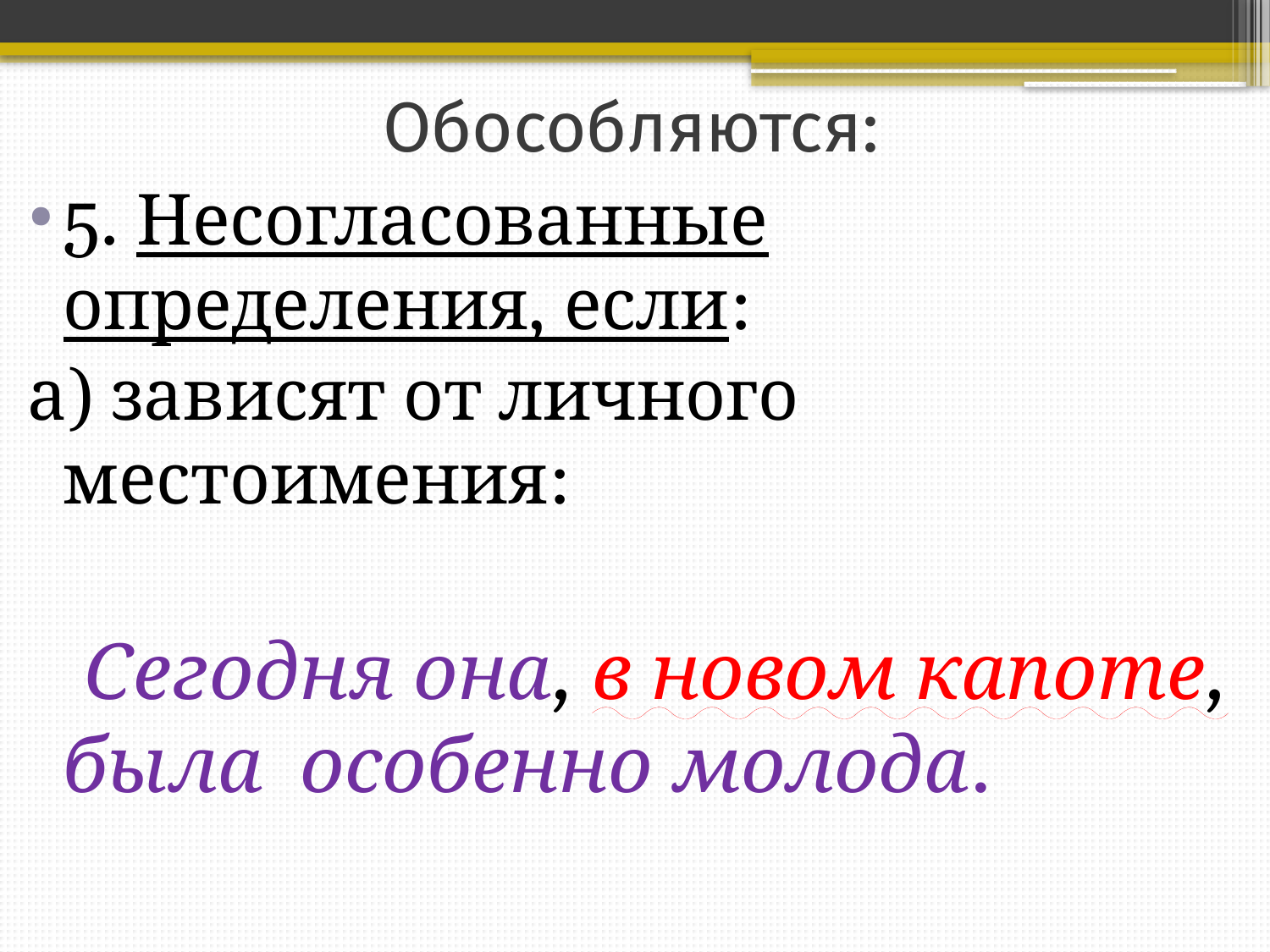

# Обособляются:
5. Несогласованные определения, если:
а) зависят от личного местоимения:

   Сегодня она, в новом капоте, была  особенно молода.